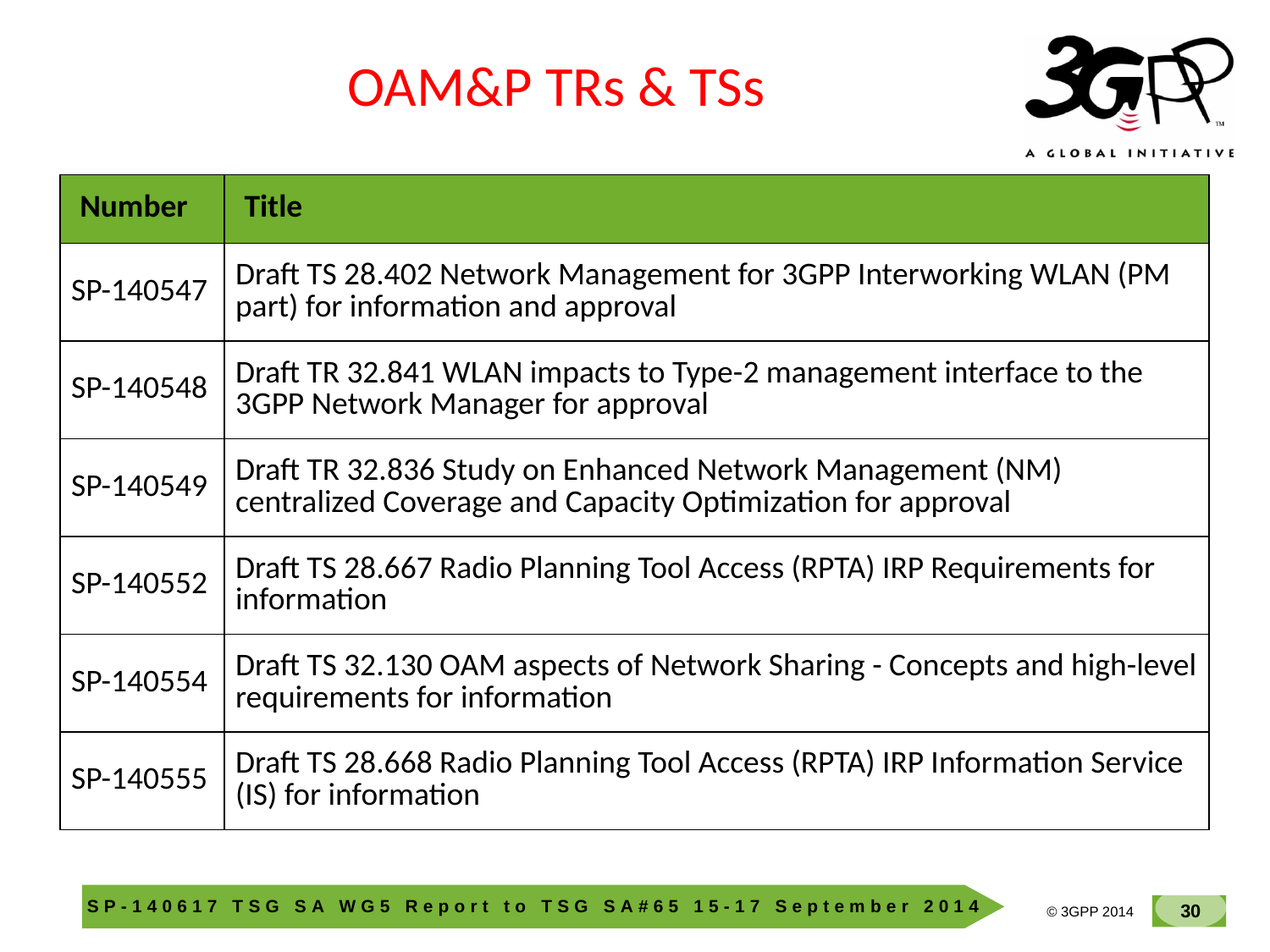

OAM&P TRs & TSs
| Number | Title |
| --- | --- |
| SP-140547 | Draft TS 28.402 Network Management for 3GPP Interworking WLAN (PM part) for information and approval |
| SP-140548 | Draft TR 32.841 WLAN impacts to Type-2 management interface to the 3GPP Network Manager for approval |
| SP-140549 | Draft TR 32.836 Study on Enhanced Network Management (NM) centralized Coverage and Capacity Optimization for approval |
| SP-140552 | Draft TS 28.667 Radio Planning Tool Access (RPTA) IRP Requirements for information |
| SP-140554 | Draft TS 32.130 OAM aspects of Network Sharing - Concepts and high-level requirements for information |
| SP-140555 | Draft TS 28.668 Radio Planning Tool Access (RPTA) IRP Information Service (IS) for information |